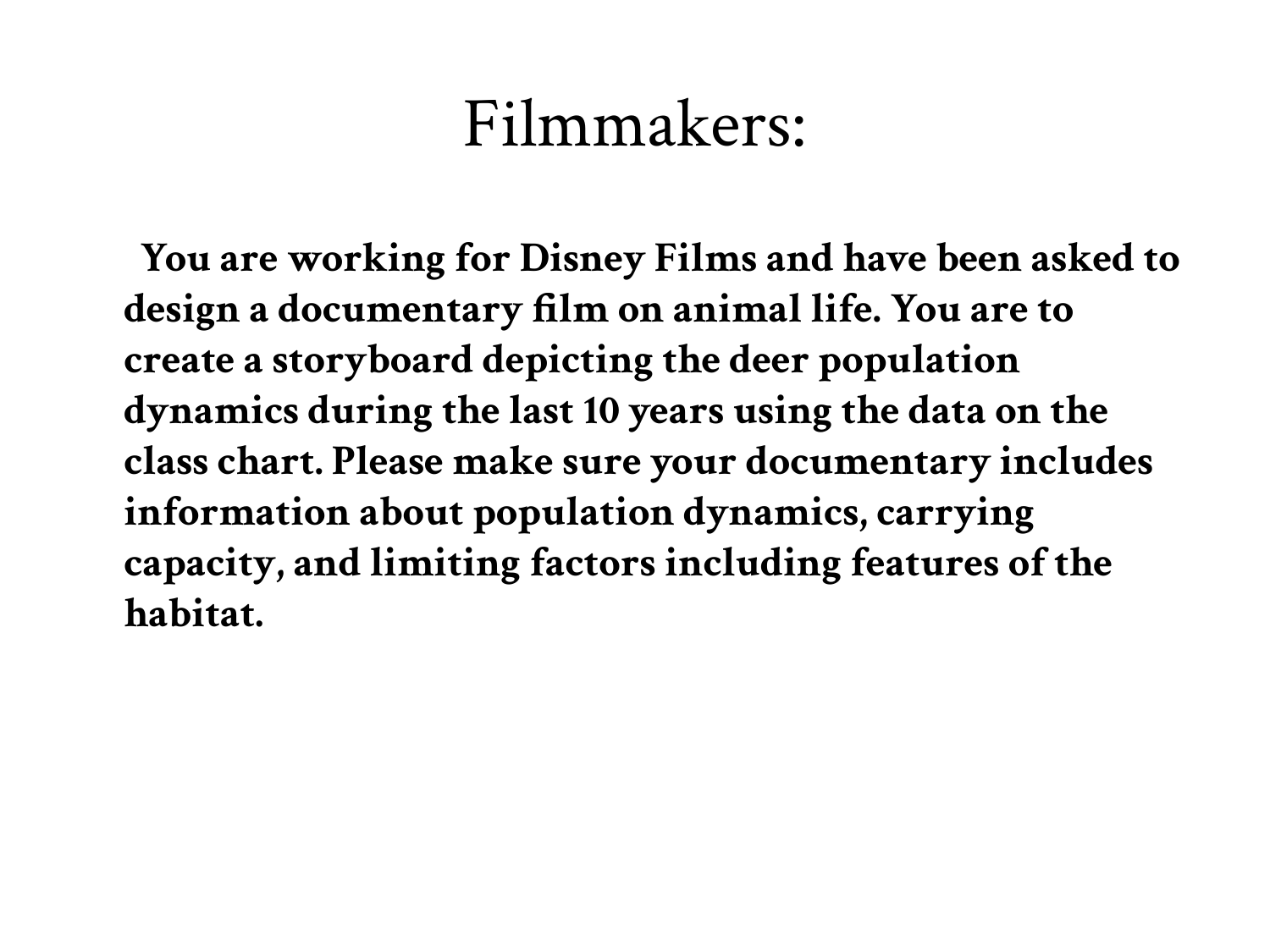

# Filmmakers:
      You are working for Disney Films and have been asked to design a documentary film on animal life. You are to create a storyboard depicting the deer population dynamics during the last 10 years using the data on the class chart. Please make sure your documentary includes information about population dynamics, carrying capacity, and limiting factors including features of the habitat.